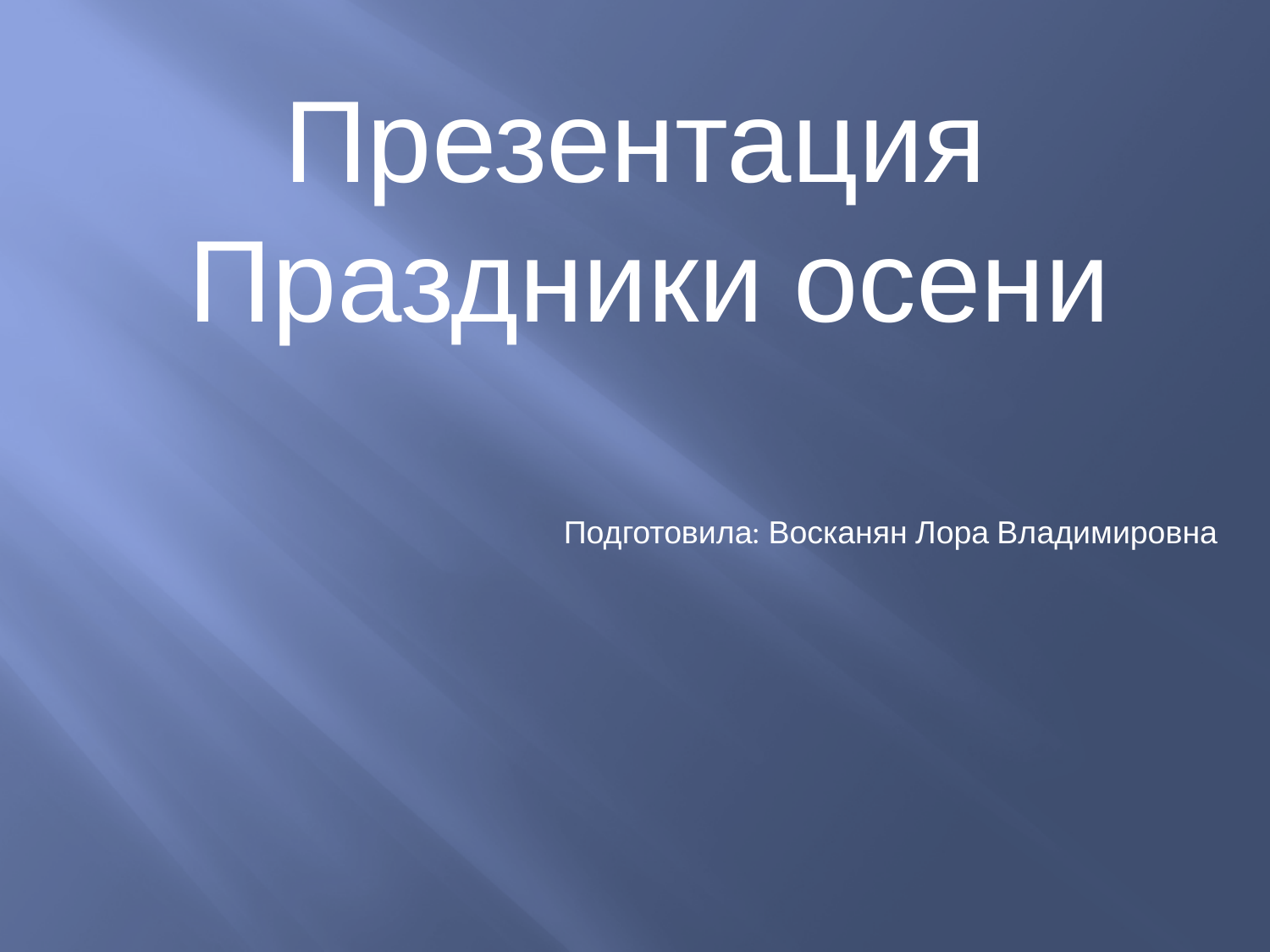

Презентация
Праздники осени
Подготовила: Восканян Лора Владимировна